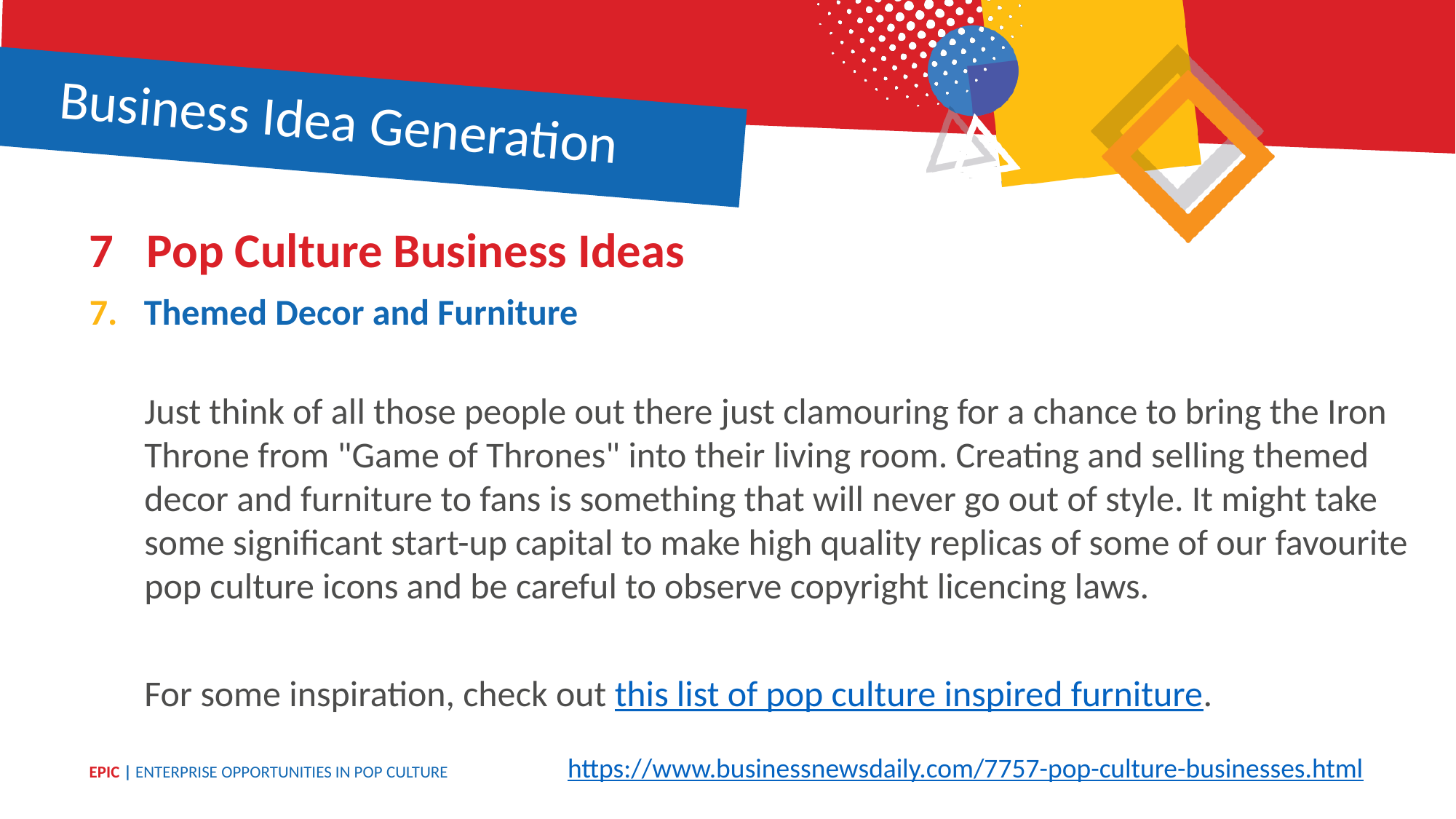

Business Idea Generation

7   Pop Culture Business Ideas
Themed Decor and Furniture

Just think of all those people out there just clamouring for a chance to bring the Iron Throne from "Game of Thrones" into their living room. Creating and selling themed decor and furniture to fans is something that will never go out of style. It might take some significant start-up capital to make high quality replicas of some of our favourite pop culture icons and be careful to observe copyright licencing laws.

For some inspiration, check out this list of pop culture inspired furniture.
https://www.businessnewsdaily.com/7757-pop-culture-businesses.html